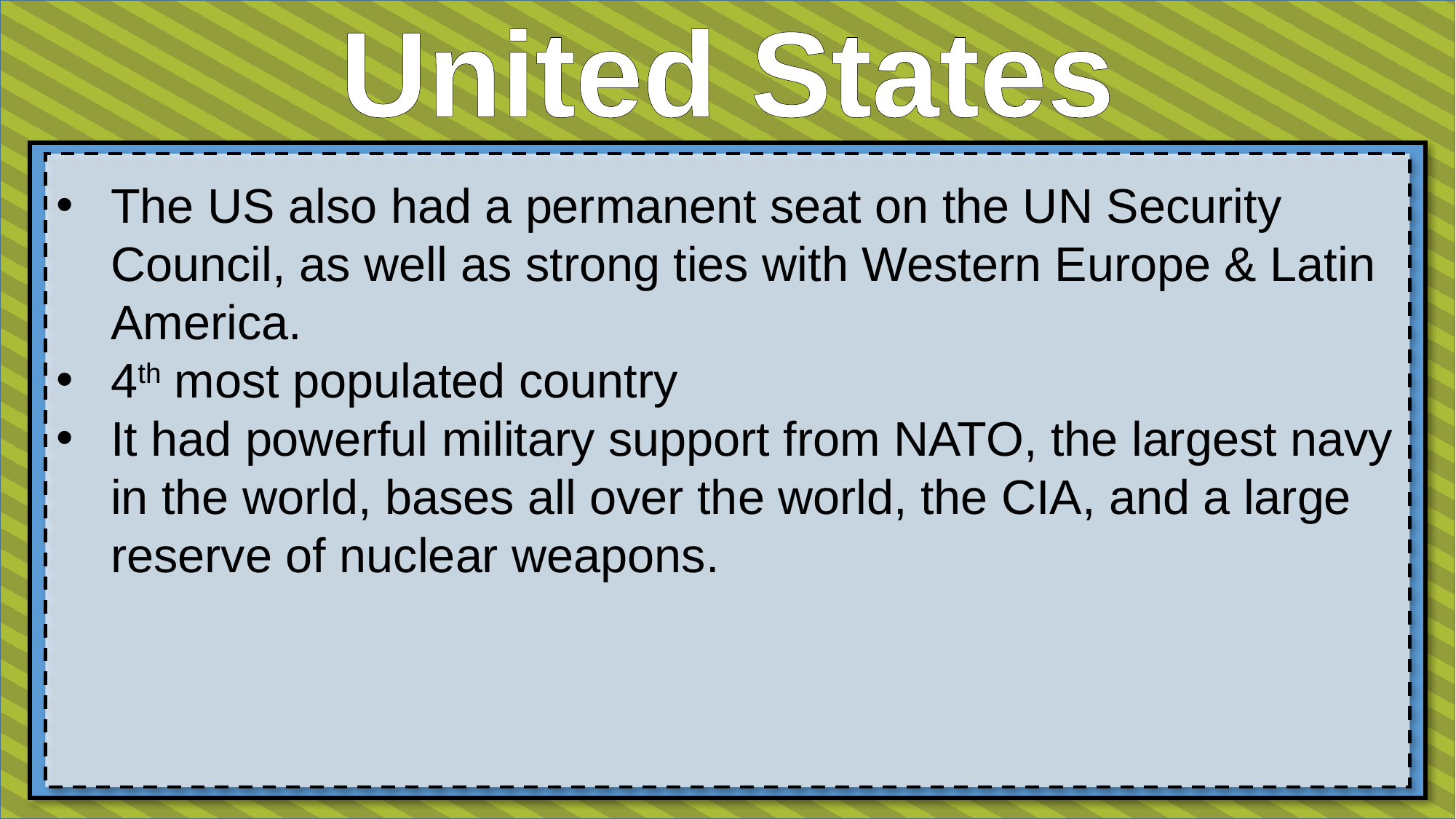

United States

The US also had a permanent seat on the UN Security Council, as well as strong ties with Western Europe & Latin America.
4th most populated country
It had powerful military support from NATO, the largest navy in the world, bases all over the world, the CIA, and a large reserve of nuclear weapons.